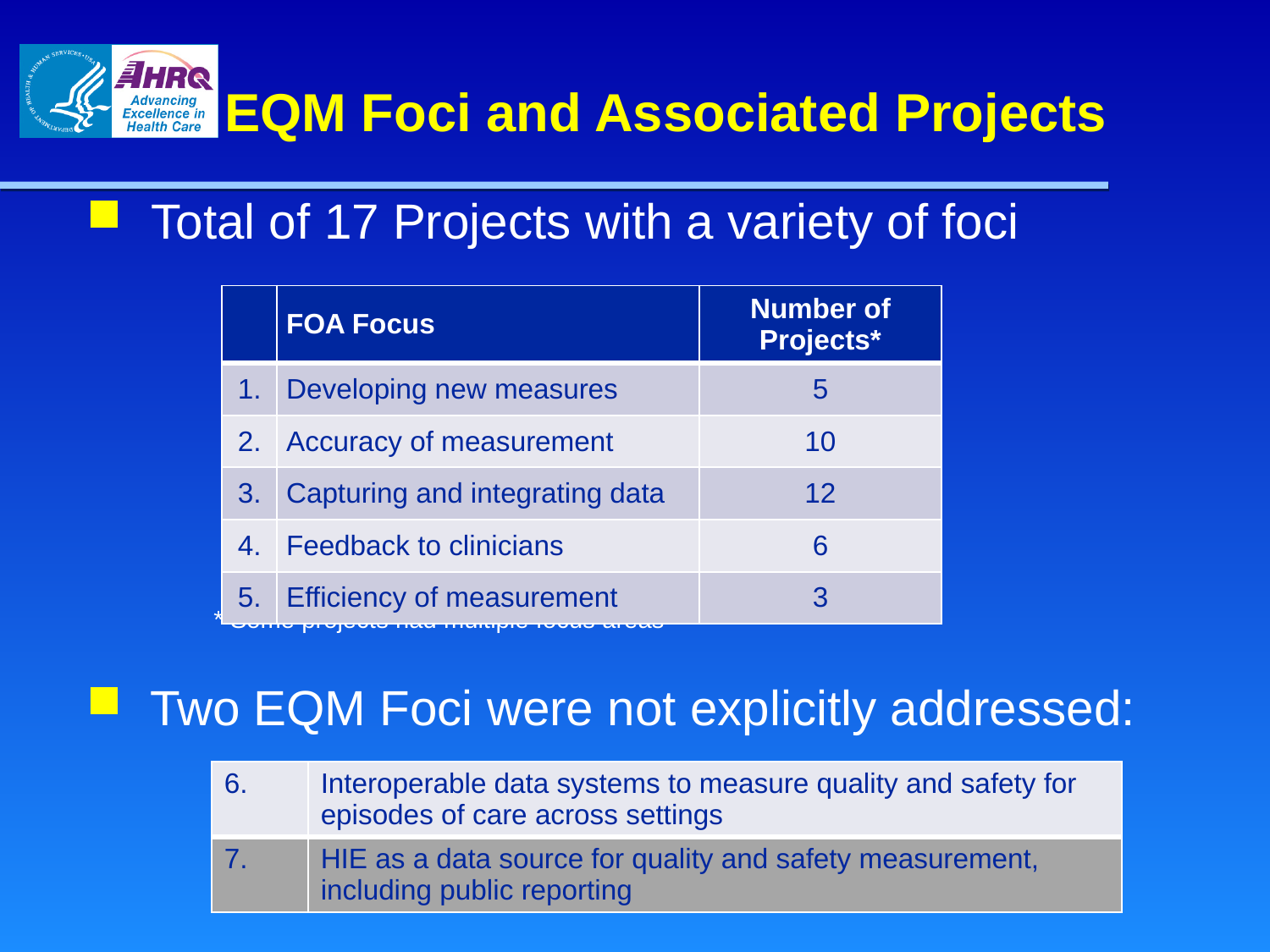

EQM Foci and Associated Projects
Total of 17 Projects with a variety of foci

	* Some projects had multiple focus areas

  Two EQM Foci were not explicitly addressed:

|  | FOA Focus | Number of Projects\* |
| --- | --- | --- |
| 1. | Developing new measures | 5 |
| 2. | Accuracy of measurement | 10 |
| 3. | Capturing and integrating data | 12 |
| 4. | Feedback to clinicians | 6 |
| 5. | Efficiency of measurement | 3 |
| 6. | Interoperable data systems to measure quality and safety for episodes of care across settings |
| --- | --- |
| 7. | HIE as a data source for quality and safety measurement, including public reporting |